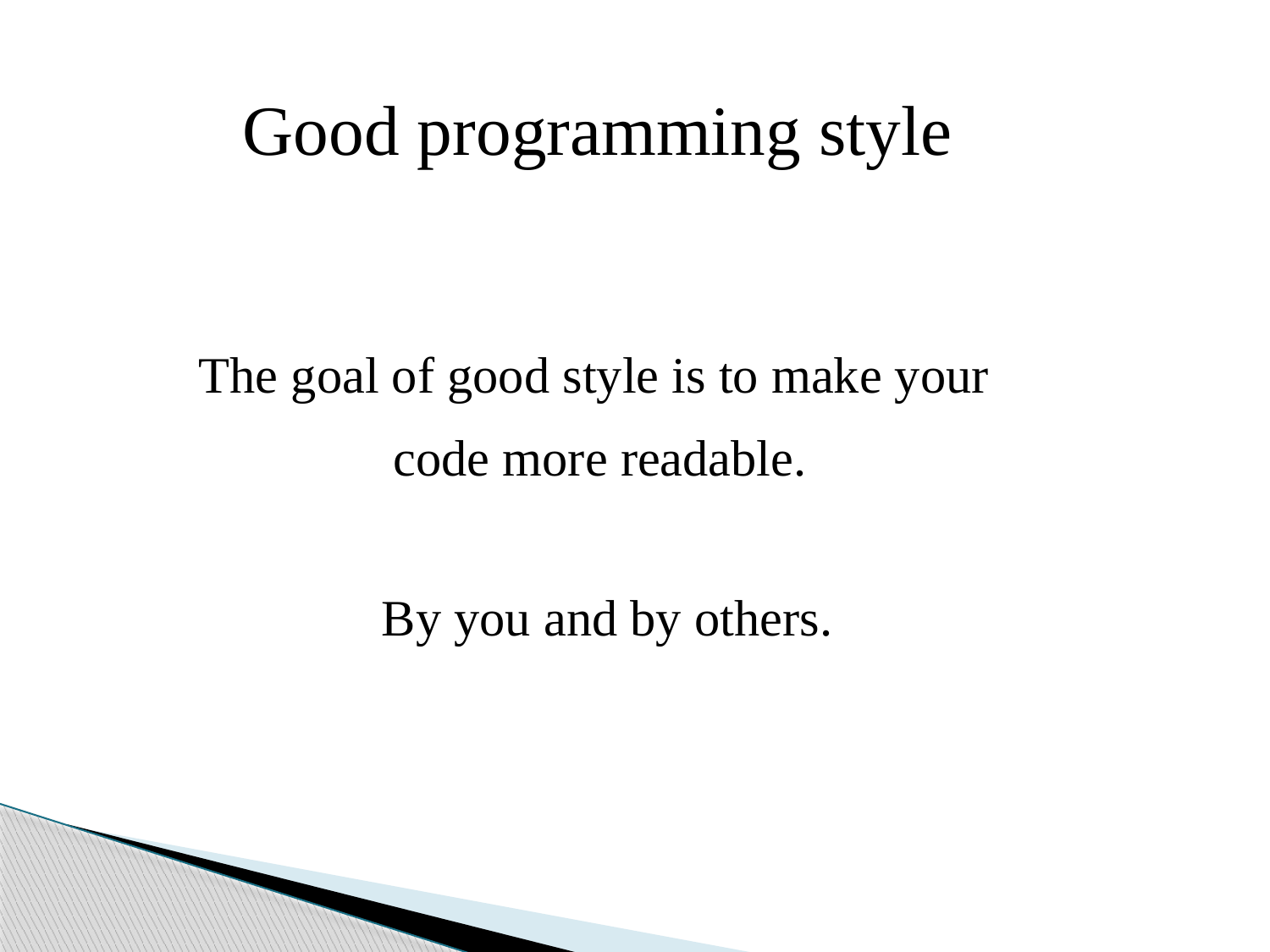

#
Good programming style
The goal of good style is to make your

	code more readable.
By you and by others.